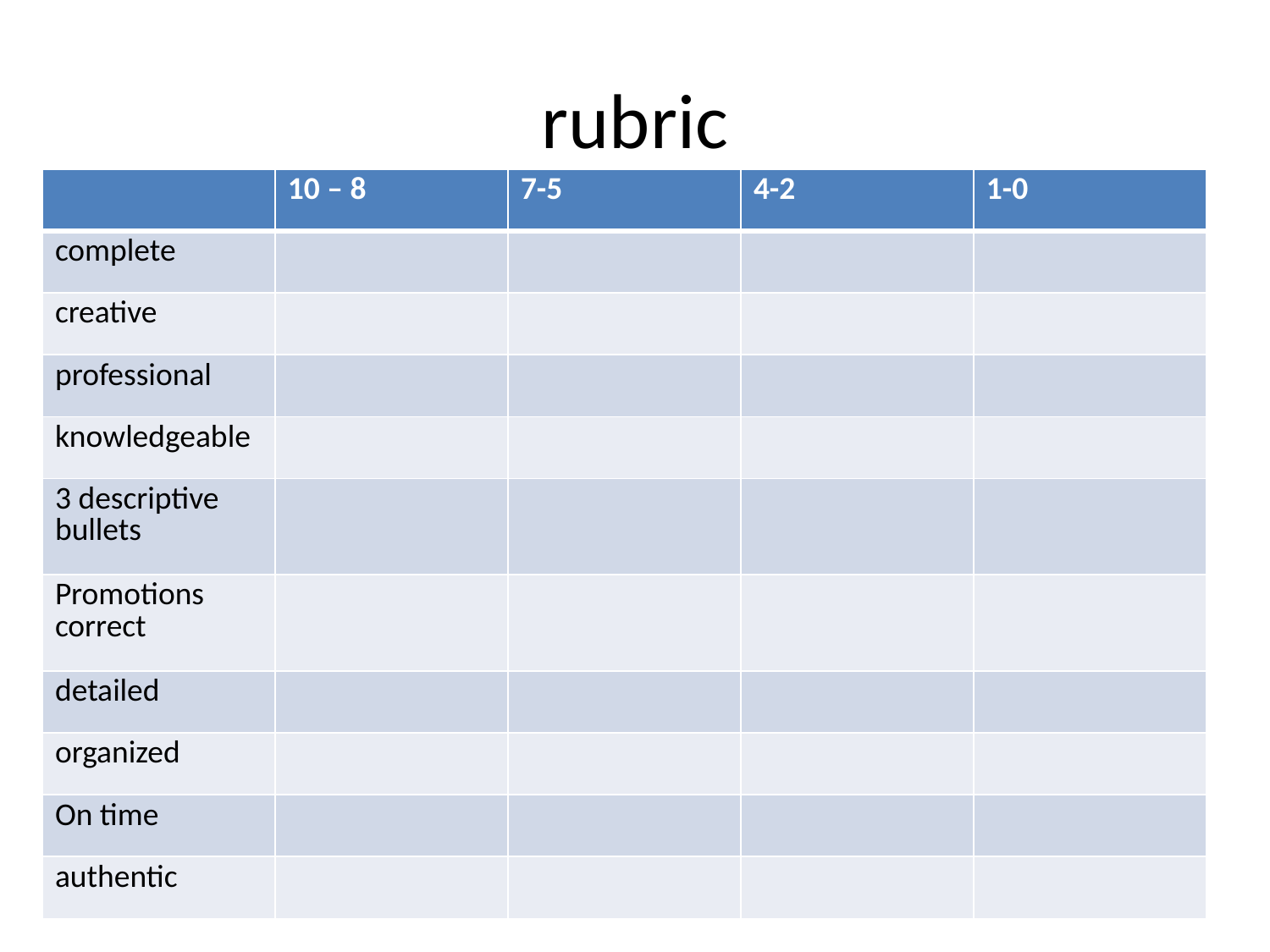

# rubric
|  | 10 – 8 | 7-5 | 4-2 | 1-0 |
| --- | --- | --- | --- | --- |
| complete |  |  |  |  |
| creative |  |  |  |  |
| professional |  |  |  |  |
| knowledgeable |  |  |  |  |
| 3 descriptive bullets |  |  |  |  |
| Promotions correct |  |  |  |  |
| detailed |  |  |  |  |
| organized |  |  |  |  |
| On time |  |  |  |  |
| authentic |  |  |  |  |